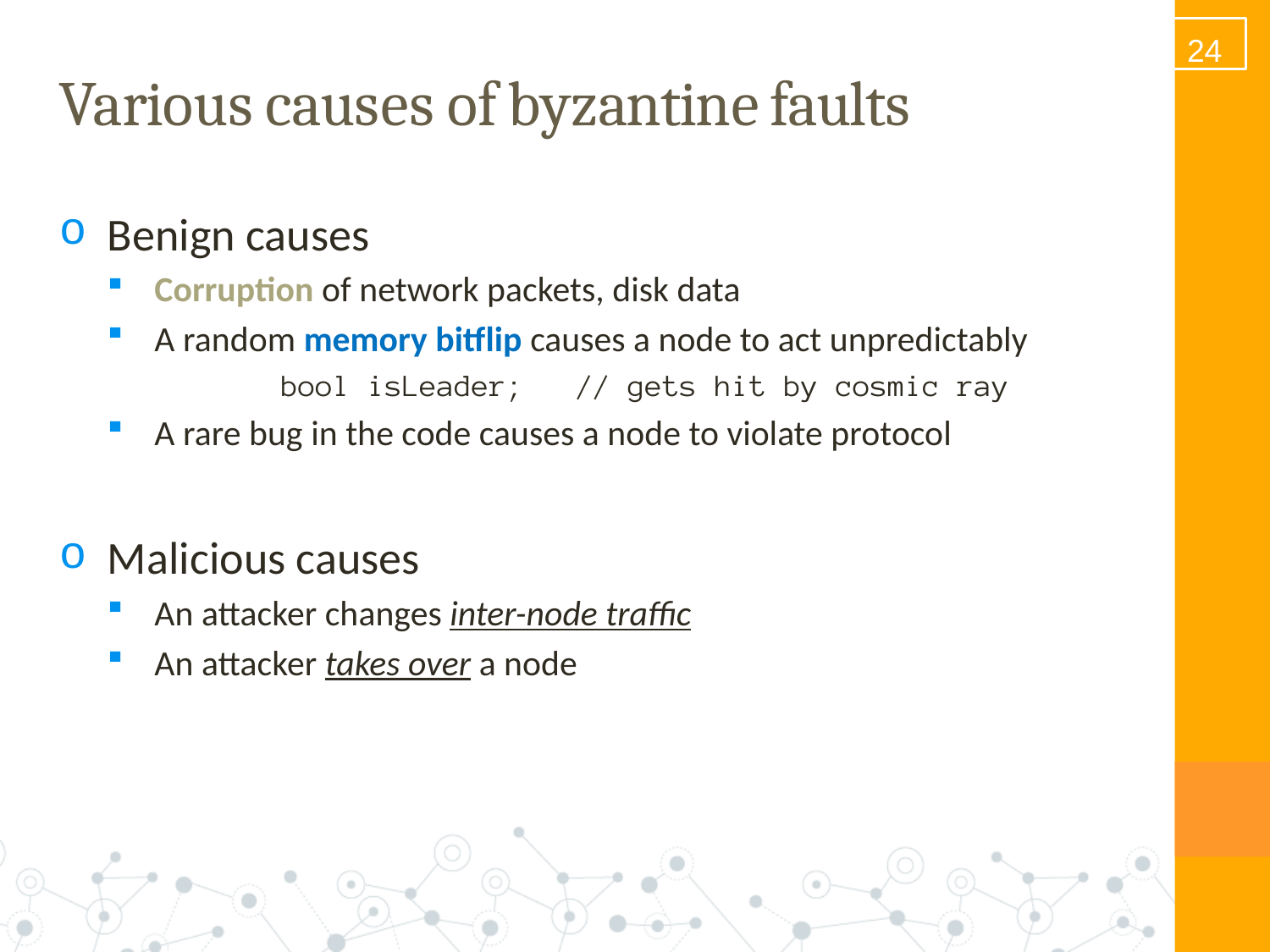

24
# Various causes of byzantine faults
Benign causes
Corruption of network packets, disk data
A random memory bitflip causes a node to act unpredictably
	bool isLeader;   // gets hit by cosmic ray
A rare bug in the code causes a node to violate protocol

Malicious causes
An attacker changes inter-node traffic
An attacker takes over a node